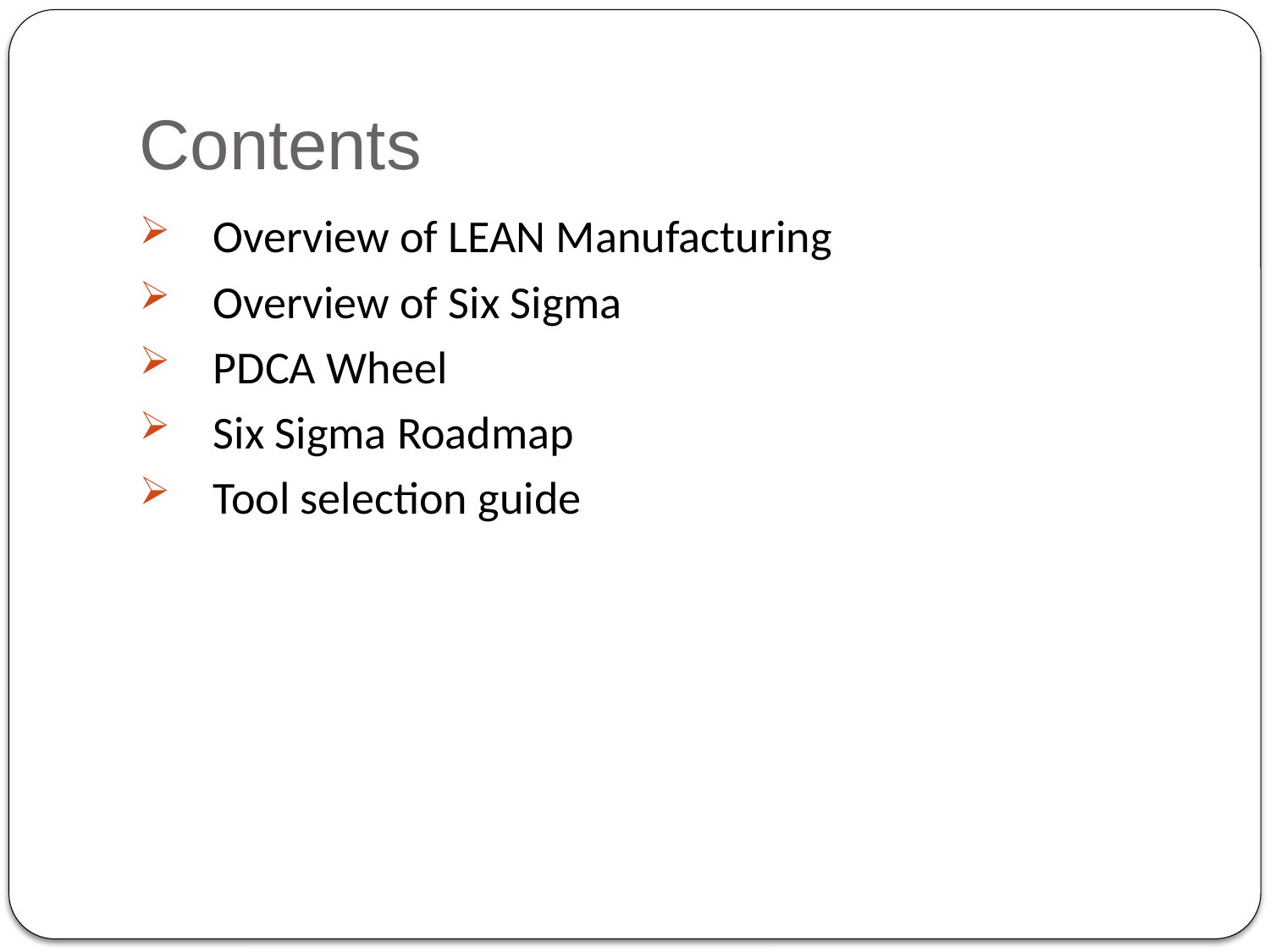

# Contents
Overview of LEAN Manufacturing
Overview of Six Sigma
PDCA Wheel
Six Sigma Roadmap
Tool selection guide